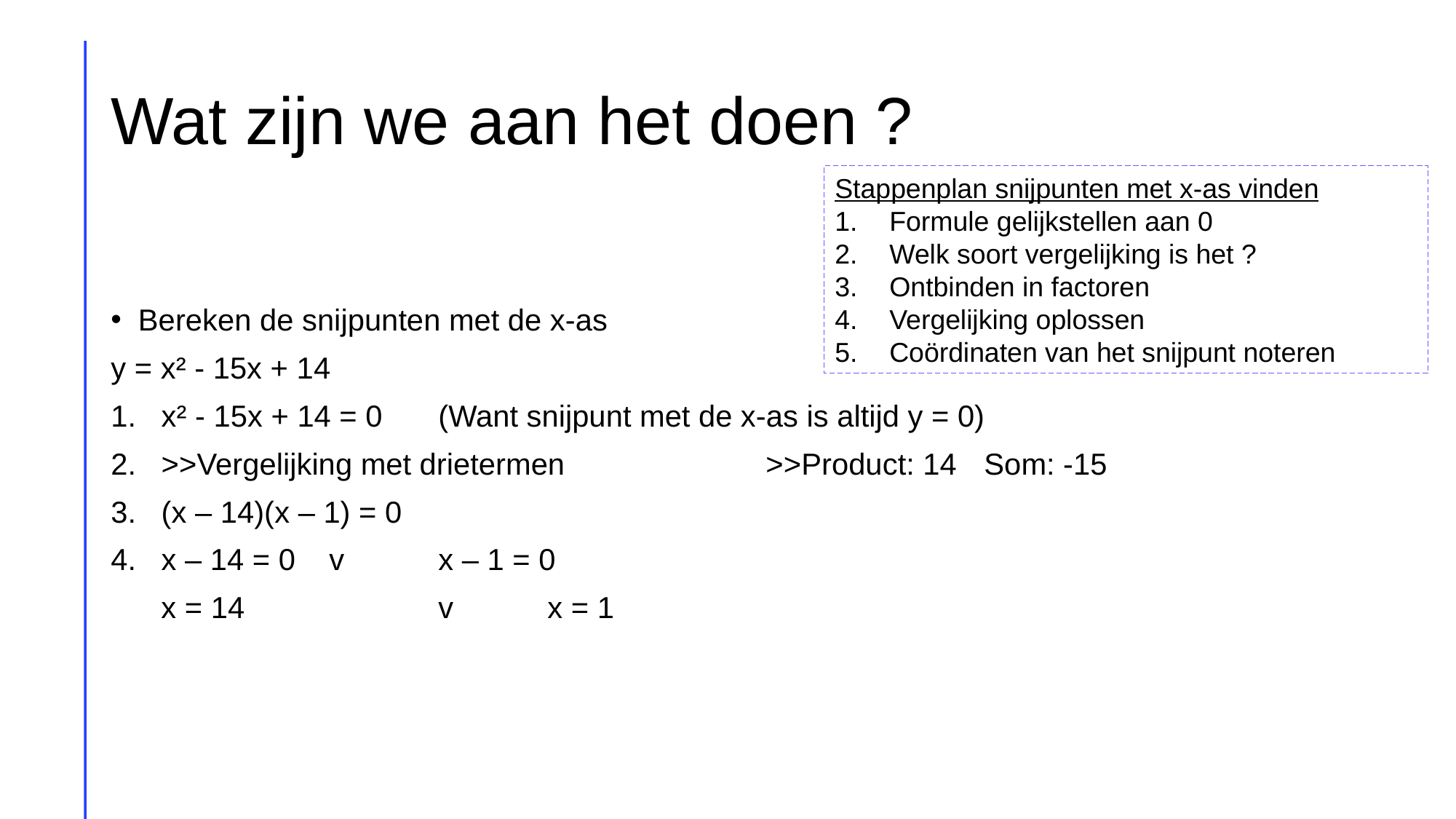

# Wat zijn we aan het doen ?
Stappenplan snijpunten met x-as vinden
Formule gelijkstellen aan 0
Welk soort vergelijking is het ?
Ontbinden in factoren
Vergelijking oplossen
Coördinaten van het snijpunt noteren
Bereken de snijpunten met de x-as
y = x² - 15x + 14
1.   x² - 15x + 14 = 0	(Want snijpunt met de x-as is altijd y = 0)
2.   >>Vergelijking met drietermen		>>Product: 14	Som: -15
3.   (x – 14)(x – 1) = 0
4.   x – 14 = 0 	v	x – 1 = 0
      x = 14		v	x = 1